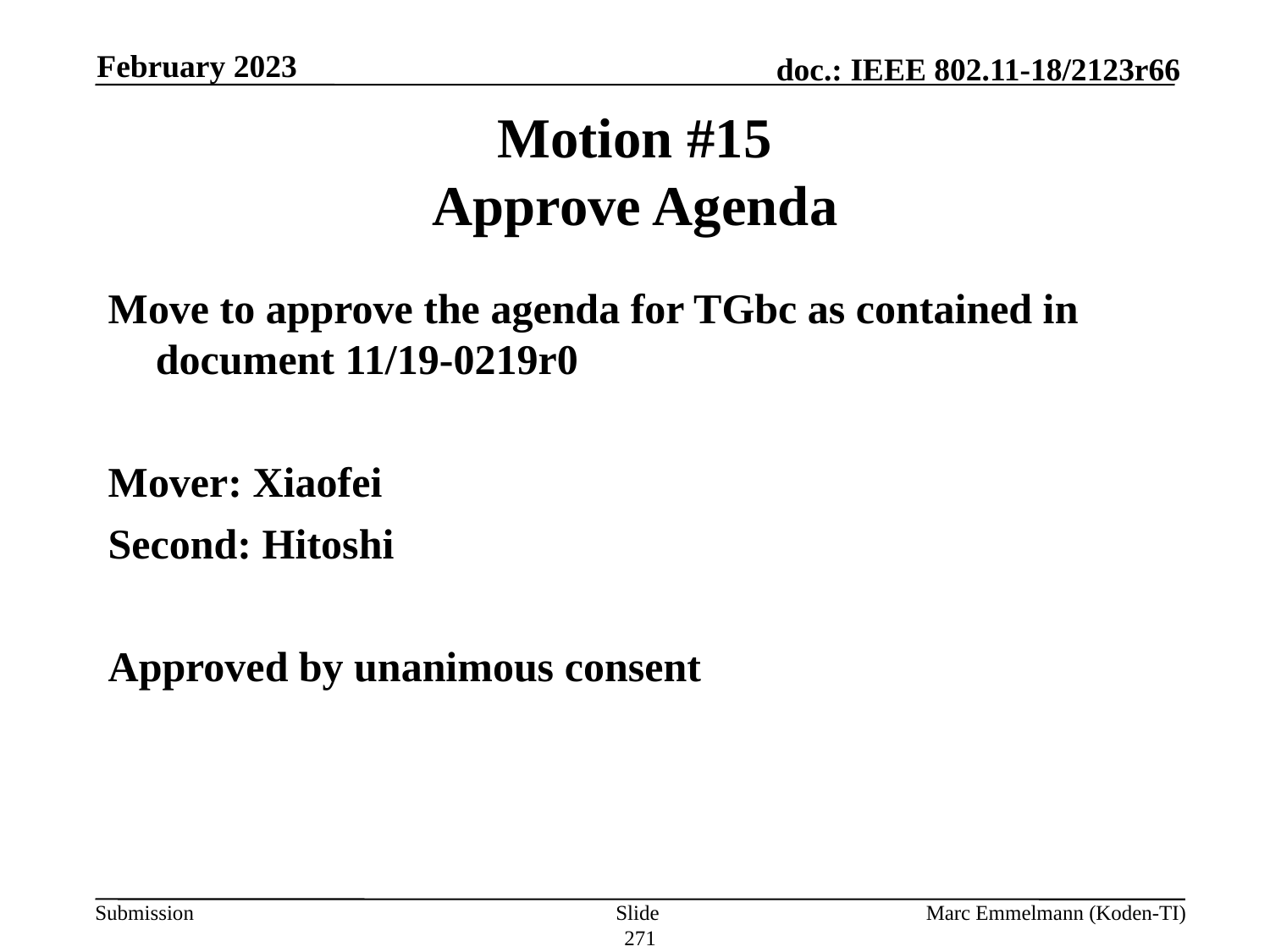

February 2023
# Motion #15 Approve Agenda
Move to approve the agenda for TGbc as contained in document 11/19-0219r0

Mover: Xiaofei
Second: Hitoshi

Approved by unanimous consent
Slide 271
Marc Emmelmann (Koden-TI)